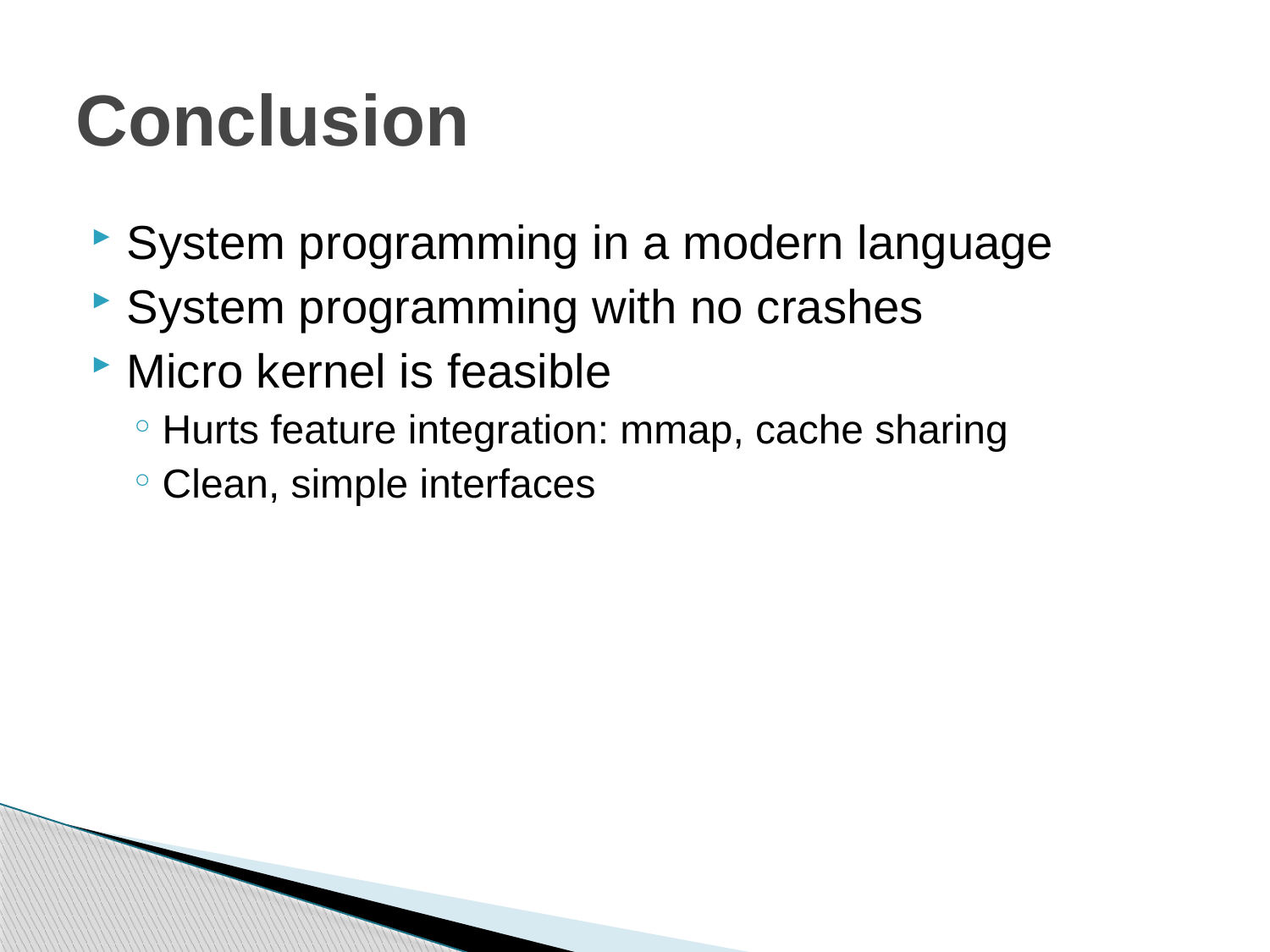

# Conclusion
System programming in a modern language
System programming with no crashes
Micro kernel is feasible
Hurts feature integration: mmap, cache sharing
Clean, simple interfaces